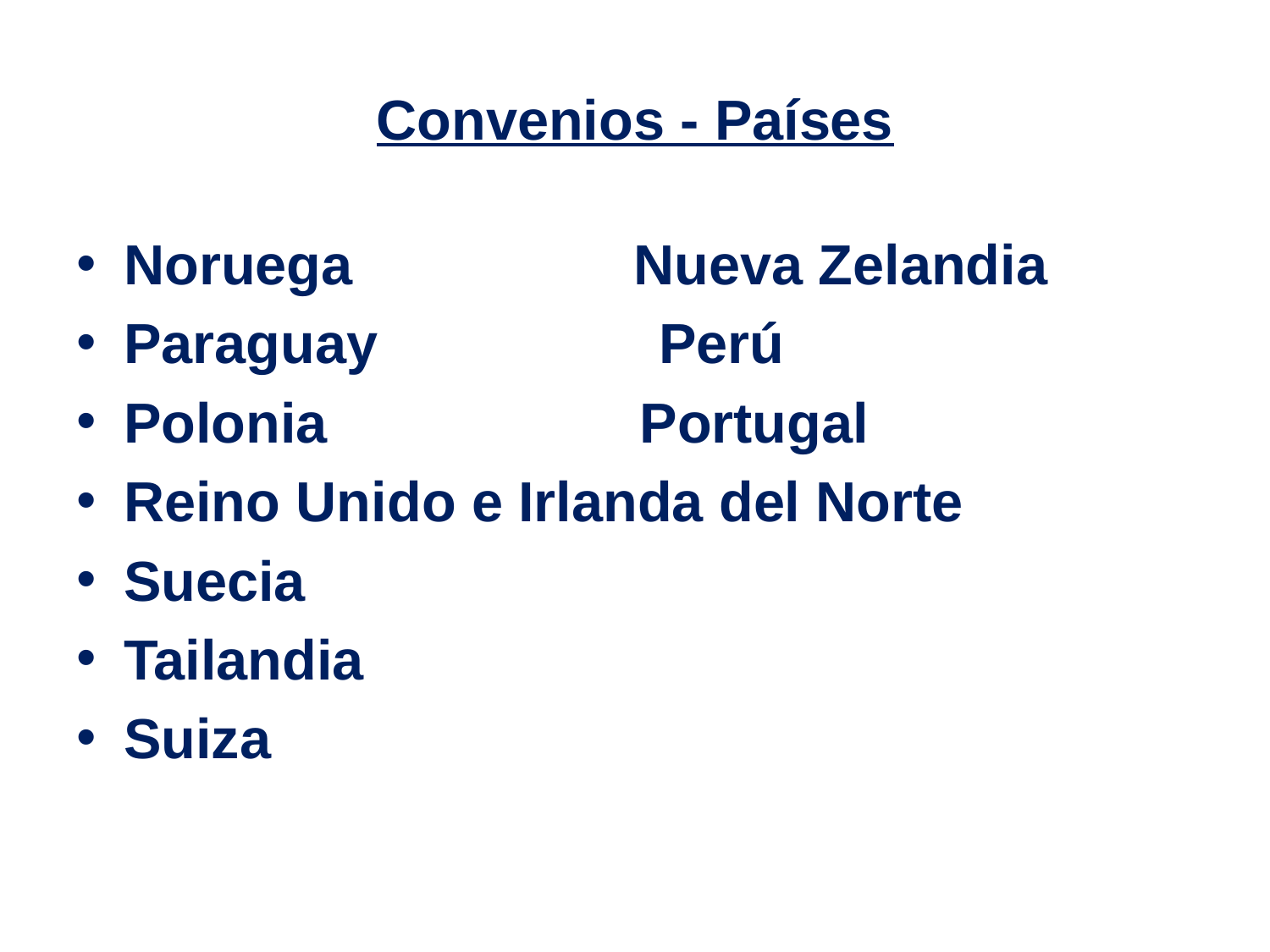

# Convenios - Países
Noruega                  Nueva Zelandia
Paraguay                  Perú
Polonia                    Portugal
Reino Unido e Irlanda del Norte
Suecia
Tailandia
Suiza